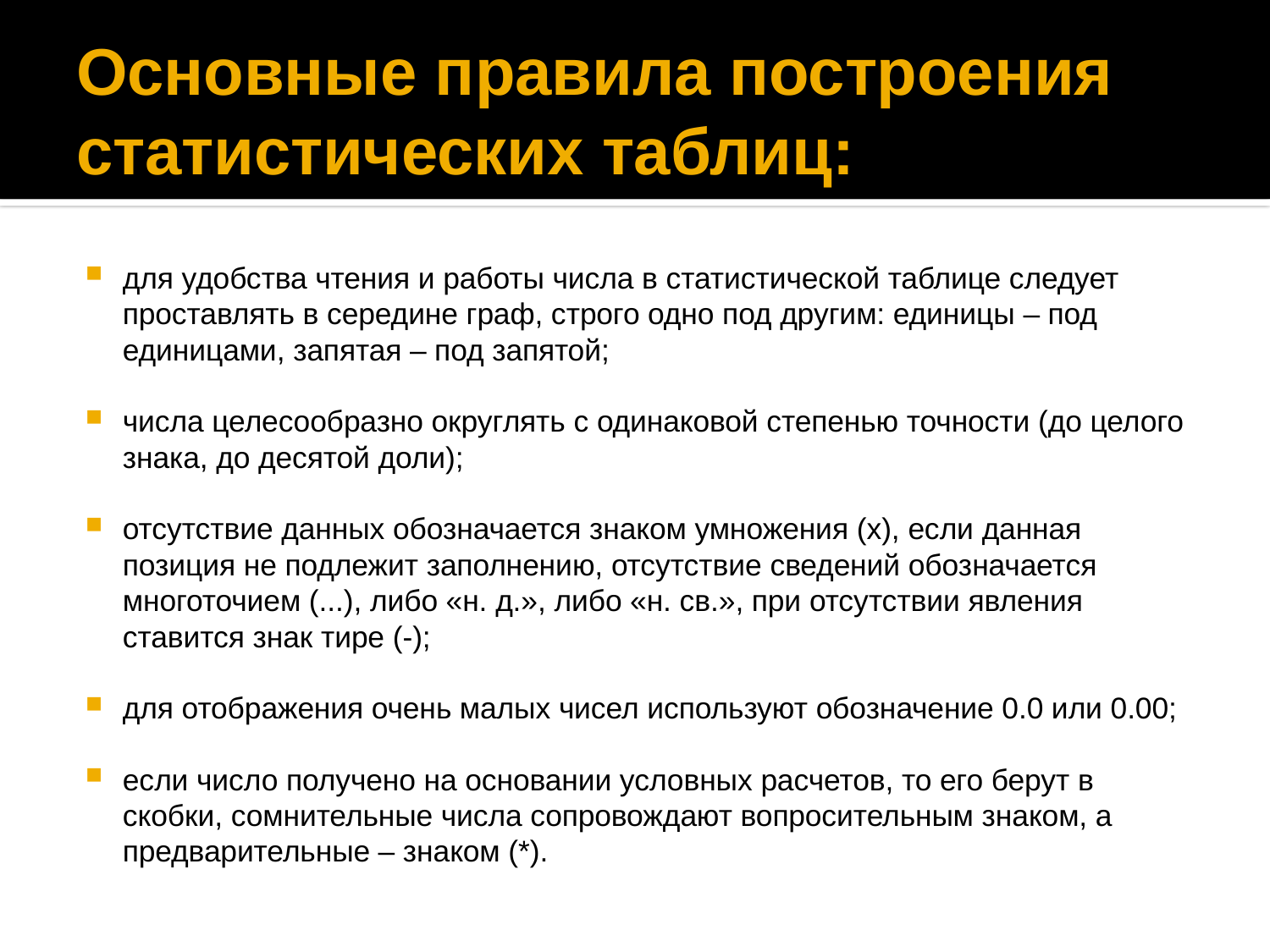

# Основные правила построения статистических таблиц:
для удобства чтения и работы числа в статистической таблице следует проставлять в середине граф, строго одно под другим: единицы – под единицами, запятая – под запятой;
числа целесообразно округлять с одинаковой степенью точности (до целого знака, до десятой доли);
отсутствие данных обозначается знаком умножения (х), если данная позиция не подлежит заполнению, отсутствие сведений обозначается многоточием (...), либо «н. д.», либо «н. св.», при отсутствии явления ставится знак тире (-);
для отображения очень малых чисел используют обозначение 0.0 или 0.00;
если число получено на основании условных расчетов, то его берут в скобки, сомнительные числа сопровождают вопросительным знаком, а предварительные – знаком (*).